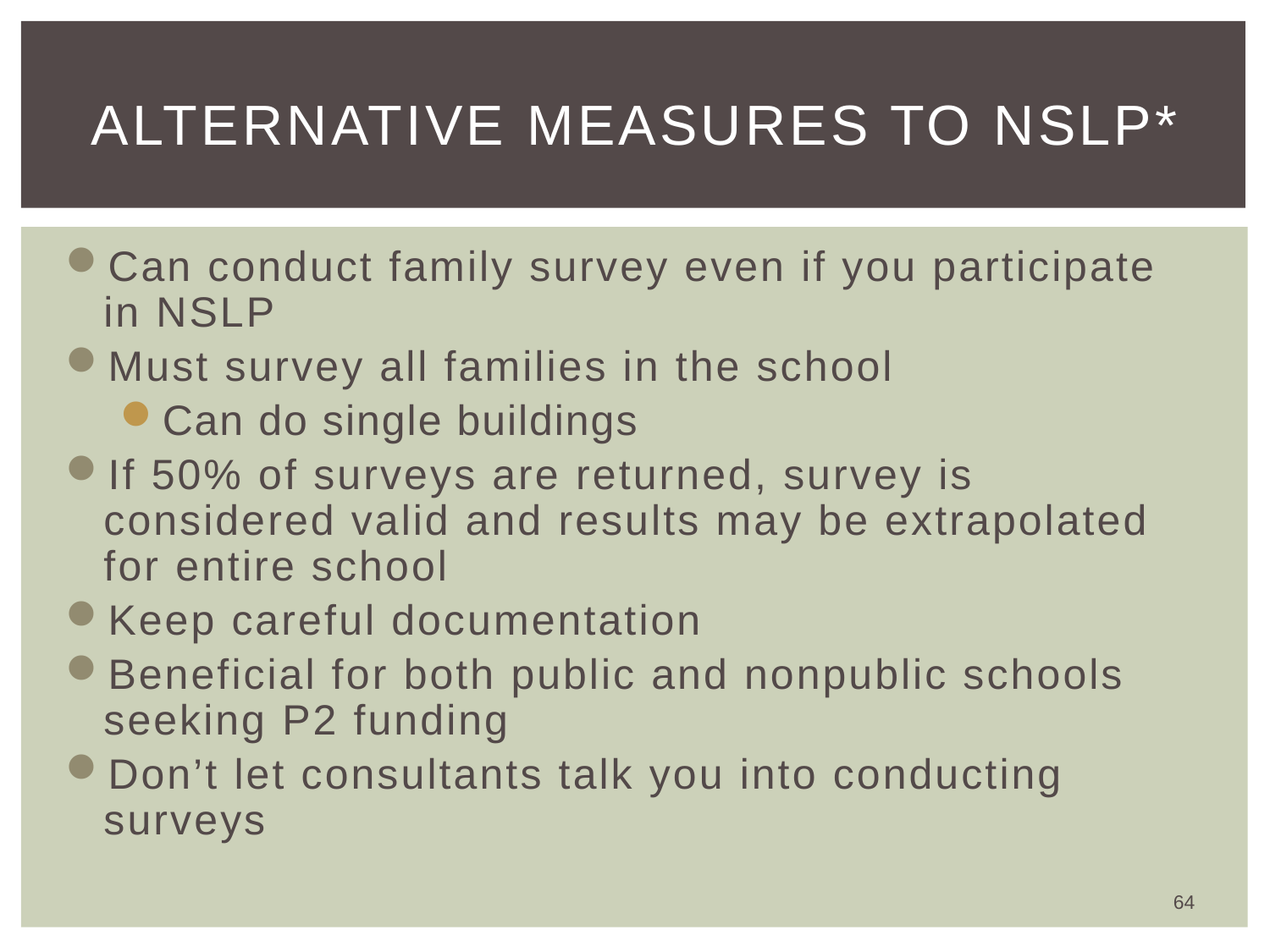

# Alternative Measures to NSLP*
Can conduct family survey even if you participate in NSLP
Must survey all families in the school
Can do single buildings
If 50% of surveys are returned, survey is considered valid and results may be extrapolated for entire school
Keep careful documentation
Beneficial for both public and nonpublic schools seeking P2 funding
Don’t let consultants talk you into conducting surveys
64